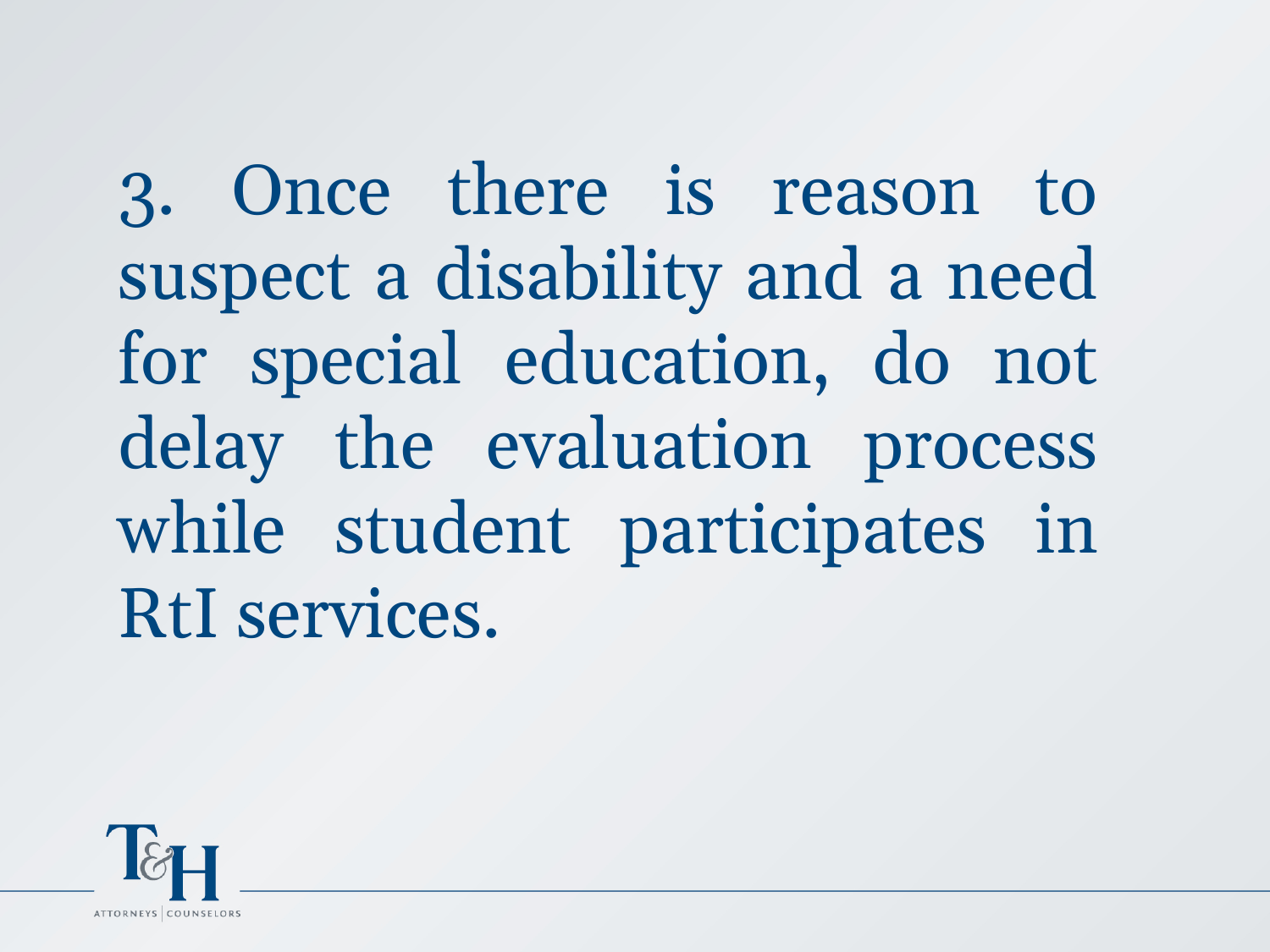

3. Once there is reason to suspect a disability and a need for special education, do not delay the evaluation process while student participates in RtI services.